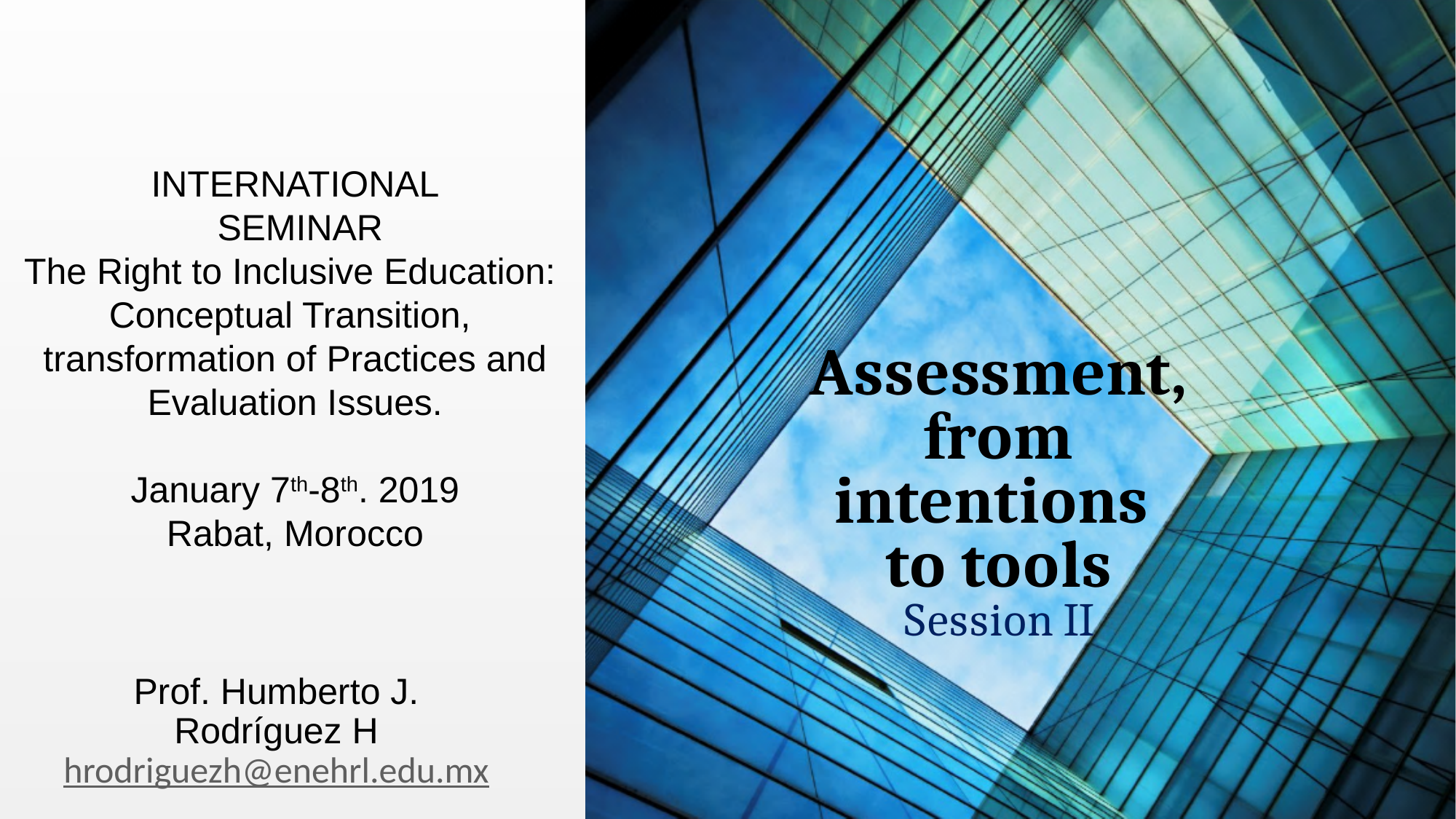

INTERNATIONAL
 SEMINAR
The Right to Inclusive Education:
Conceptual Transition,
transformation of Practices and
Evaluation Issues.

January 7th-8th. 2019
Rabat, Morocco
# Assessment, from intentions to tools Session II
Prof. Humberto J. Rodríguez H
hrodriguezh@enehrl.edu.mx